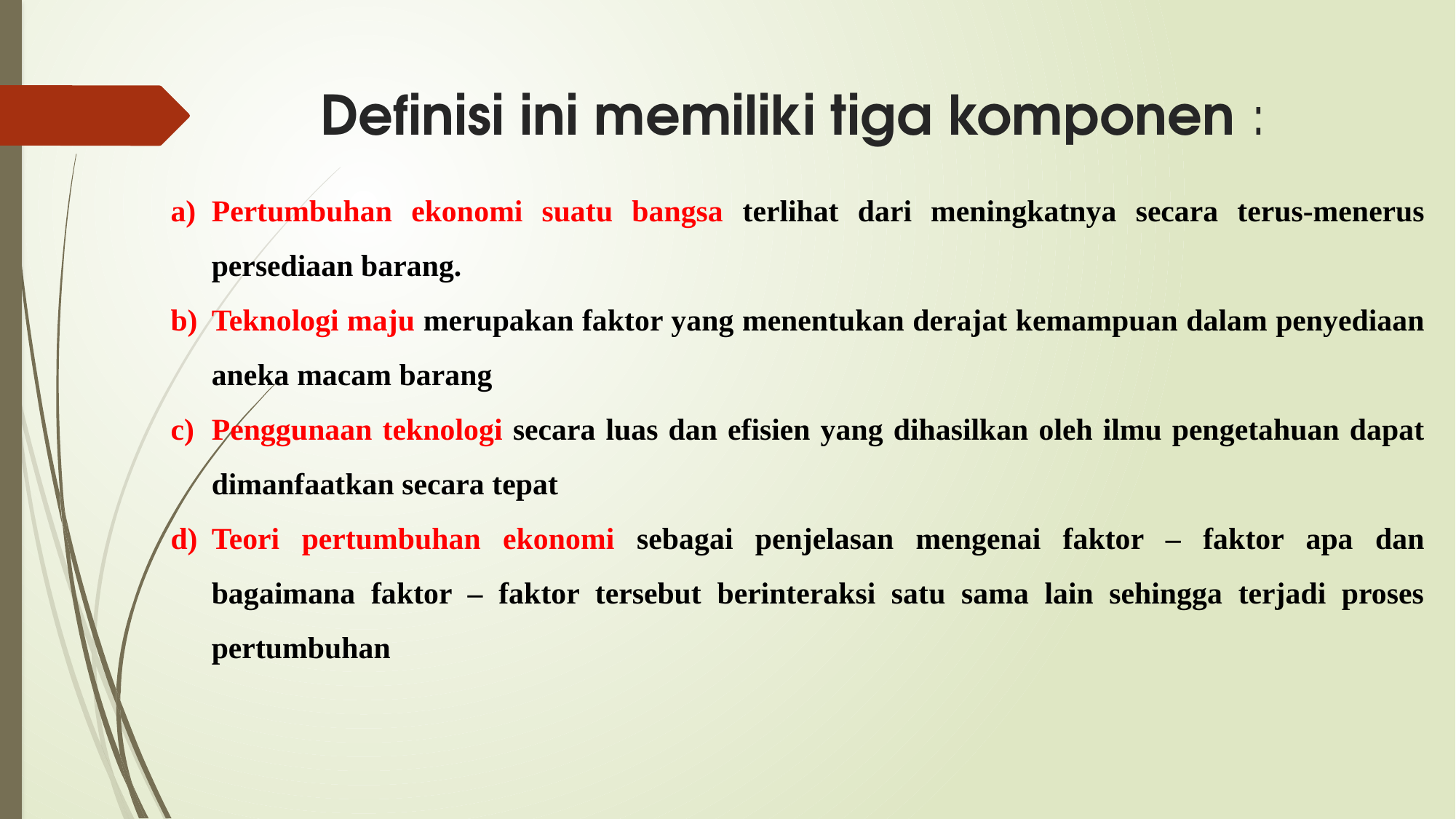

# Definisi ini memiliki tiga komponen :
Pertumbuhan ekonomi suatu bangsa terlihat dari meningkatnya secara terus-menerus persediaan barang.
Teknologi maju merupakan faktor yang menentukan derajat kemampuan dalam penyediaan aneka macam barang
Penggunaan teknologi secara luas dan efisien yang dihasilkan oleh ilmu pengetahuan dapat dimanfaatkan secara tepat
Teori pertumbuhan ekonomi sebagai penjelasan mengenai faktor – faktor apa dan bagaimana faktor – faktor tersebut berinteraksi satu sama lain sehingga terjadi proses pertumbuhan